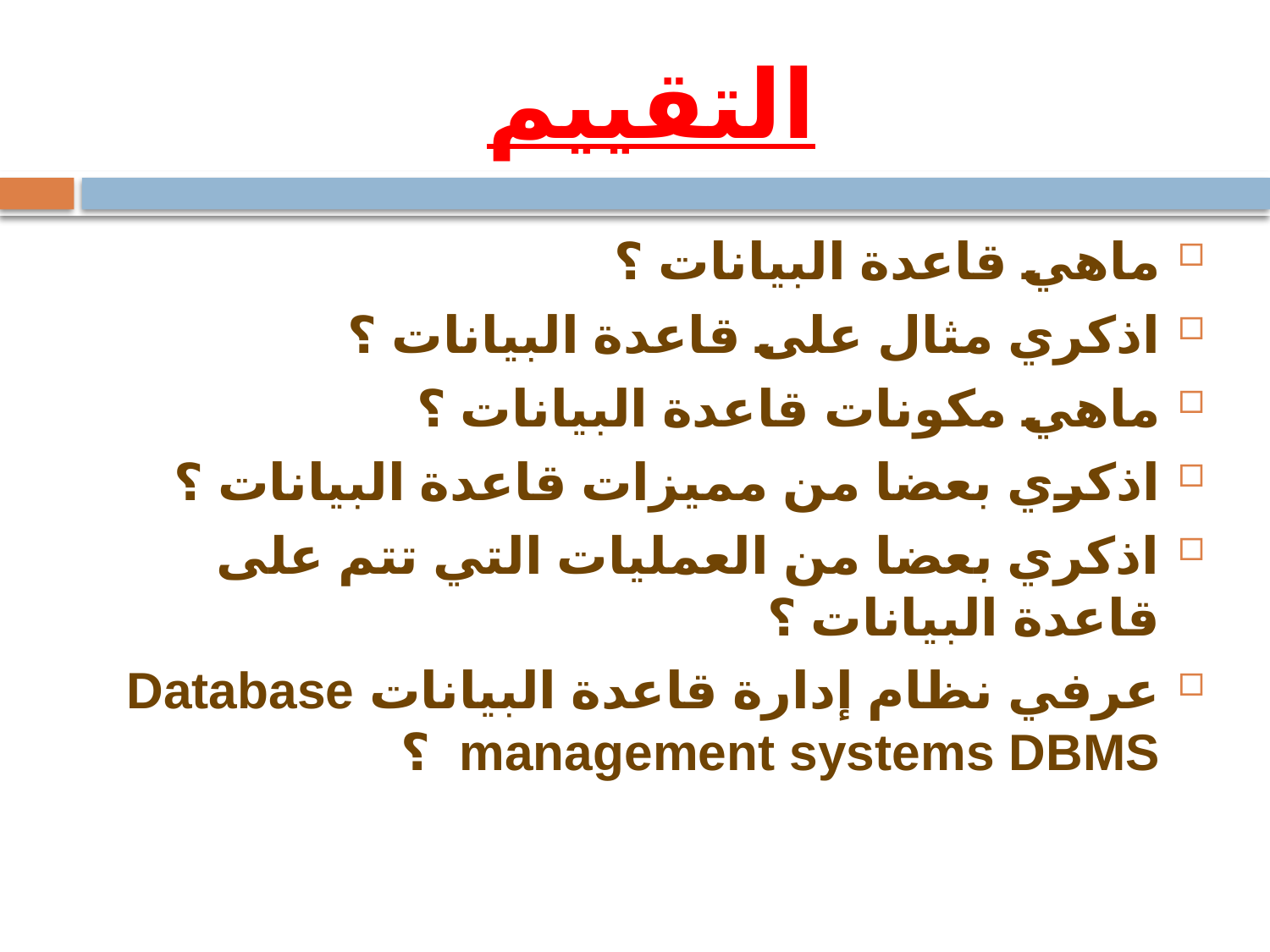

# التقييم
ماهي قاعدة البيانات ؟
اذكري مثال على قاعدة البيانات ؟
ماهي مكونات قاعدة البيانات ؟
اذكري بعضا من مميزات قاعدة البيانات ؟
اذكري بعضا من العمليات التي تتم على قاعدة البيانات ؟
عرفي نظام إدارة قاعدة البيانات Database management systems DBMS  ؟